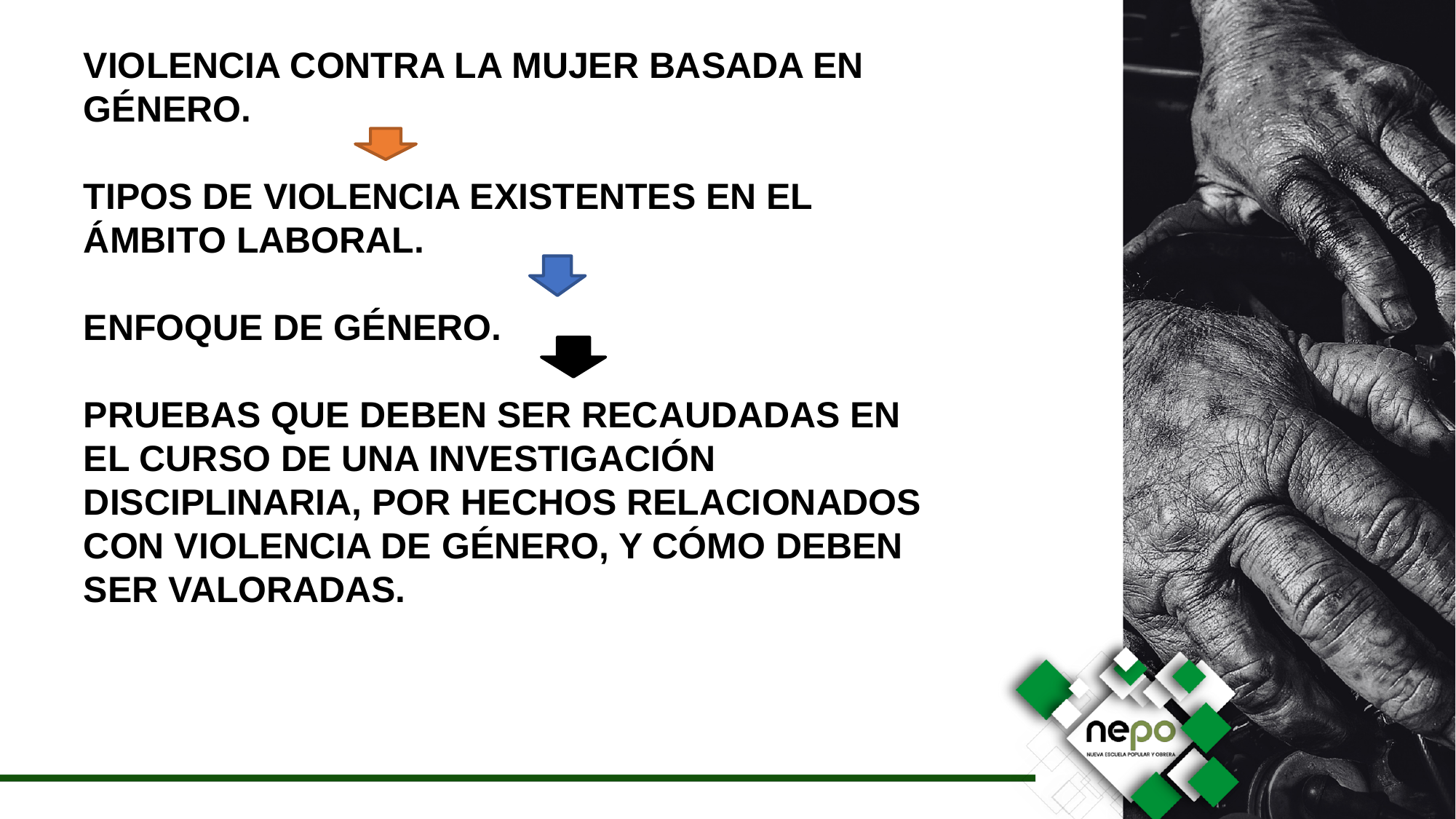

VIOLENCIA CONTRA LA MUJER BASADA EN GÉNERO.

TIPOS DE VIOLENCIA EXISTENTES EN EL ÁMBITO LABORAL.

ENFOQUE DE GÉNERO.

PRUEBAS QUE DEBEN SER RECAUDADAS EN EL CURSO DE UNA INVESTIGACIÓN DISCIPLINARIA, POR HECHOS RELACIONADOS CON VIOLENCIA DE GÉNERO, Y CÓMO DEBEN SER VALORADAS.